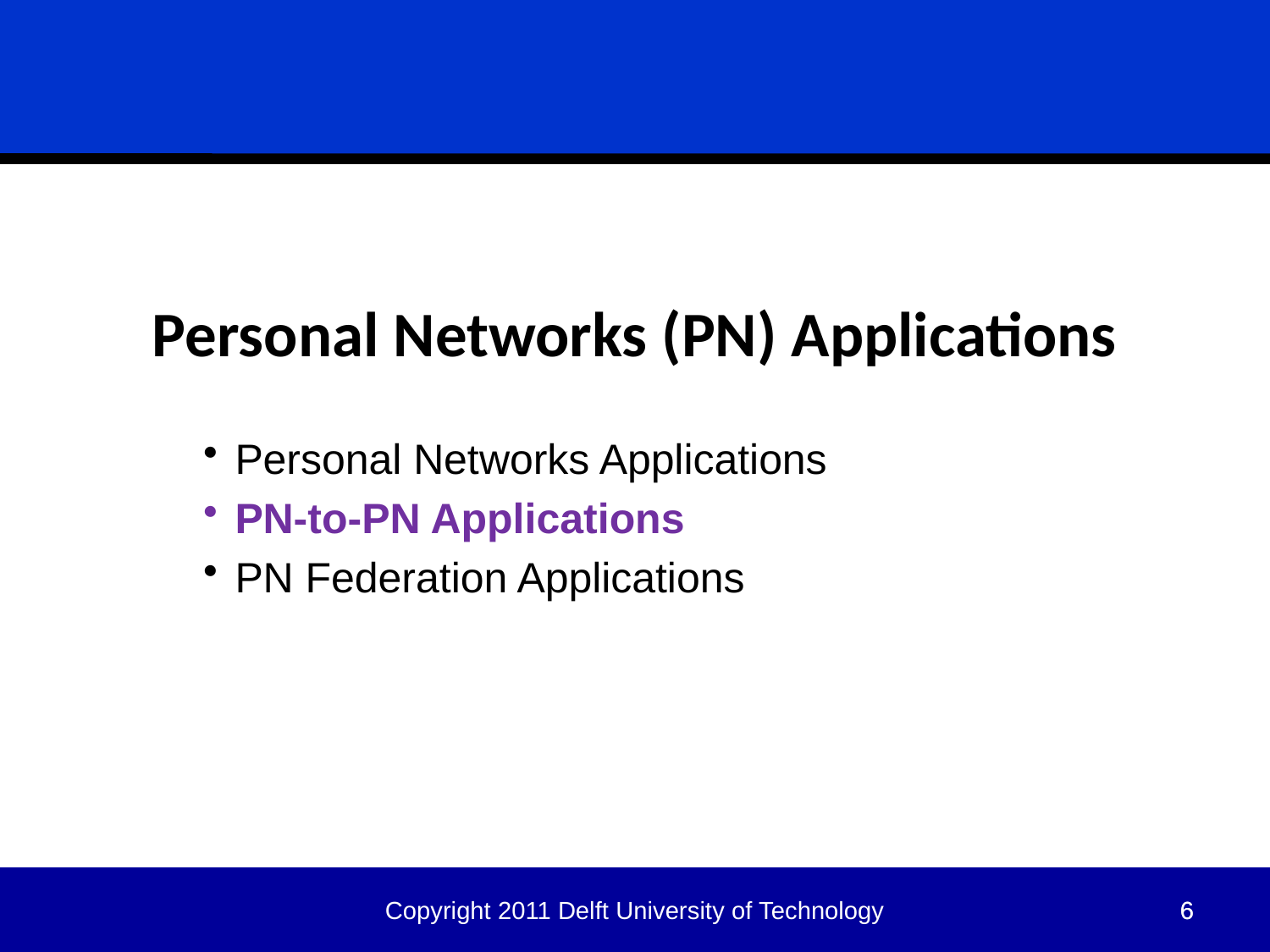

Personal Networks (PN) Applications
Personal Networks Applications
PN-to-PN Applications
PN Federation Applications
Copyright 2011 Delft University of Technology
6
6